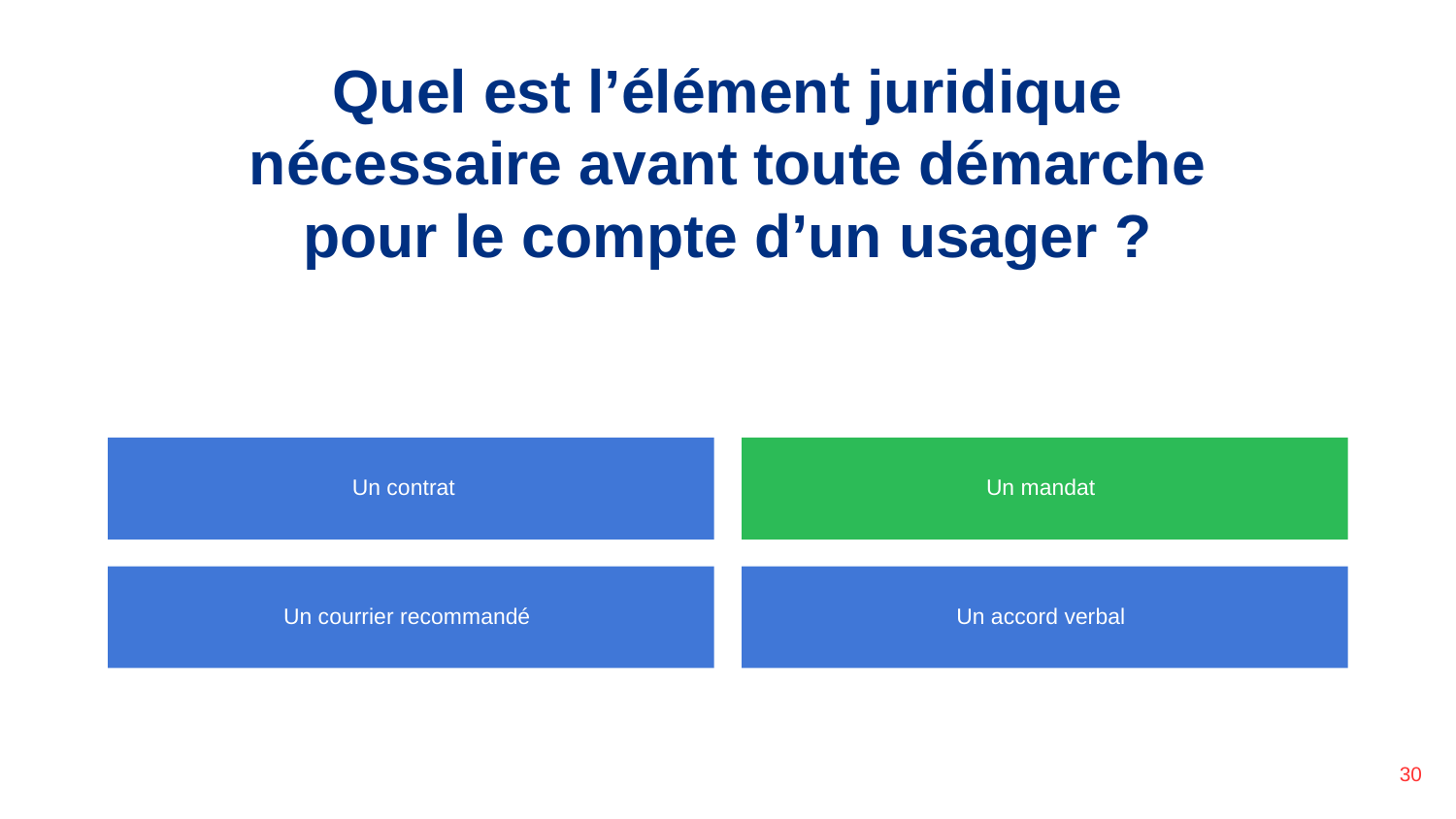

Quel est l’élément juridique nécessaire avant toute démarche pour le compte d’un usager ?

Un contrat

Un mandat

Un courrier recommandé

Un accord verbal
30